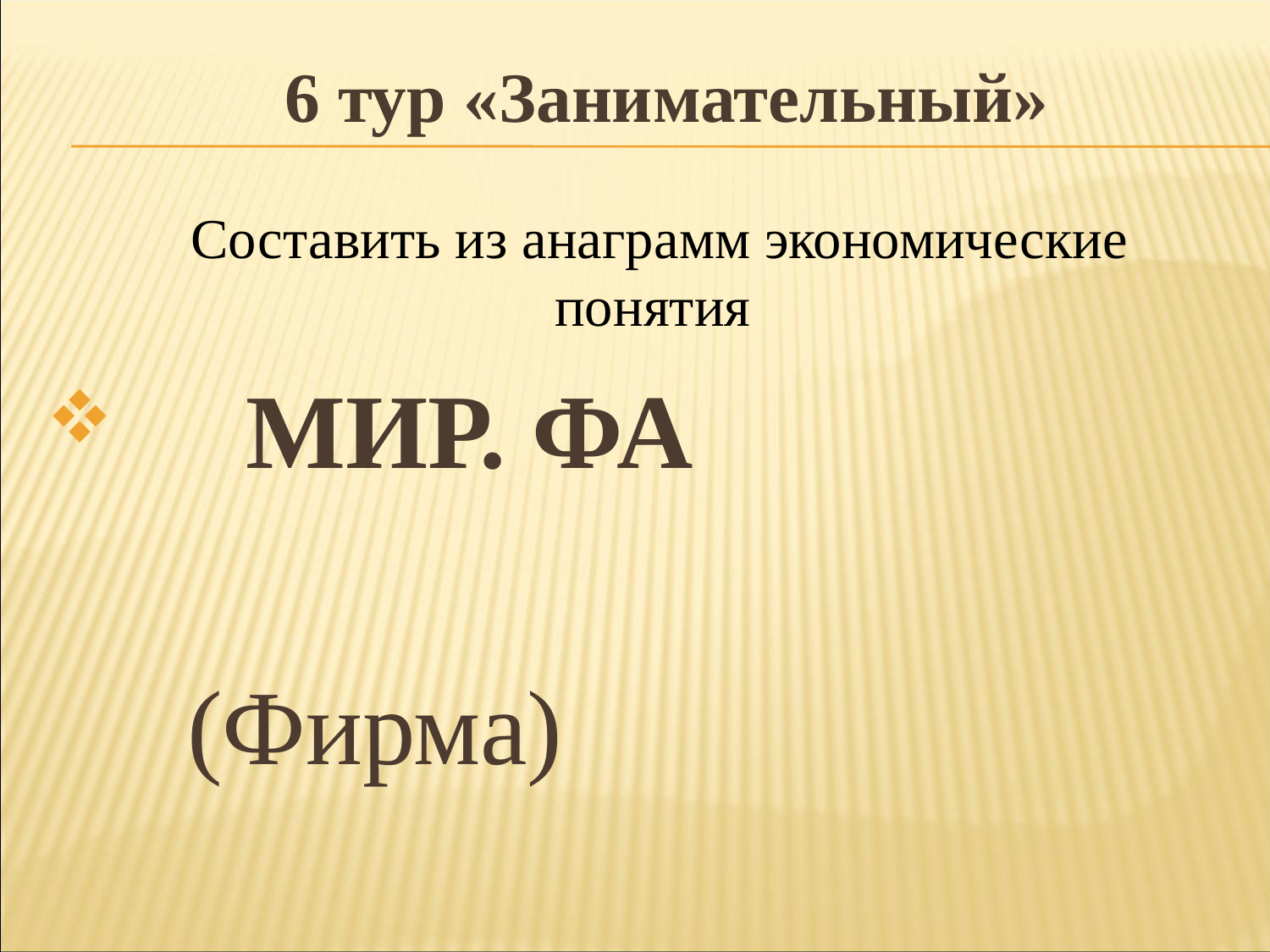

6 тур «Занимательный»
Составить из анаграмм экономические понятия
   МИР. ФА

(Фирма)